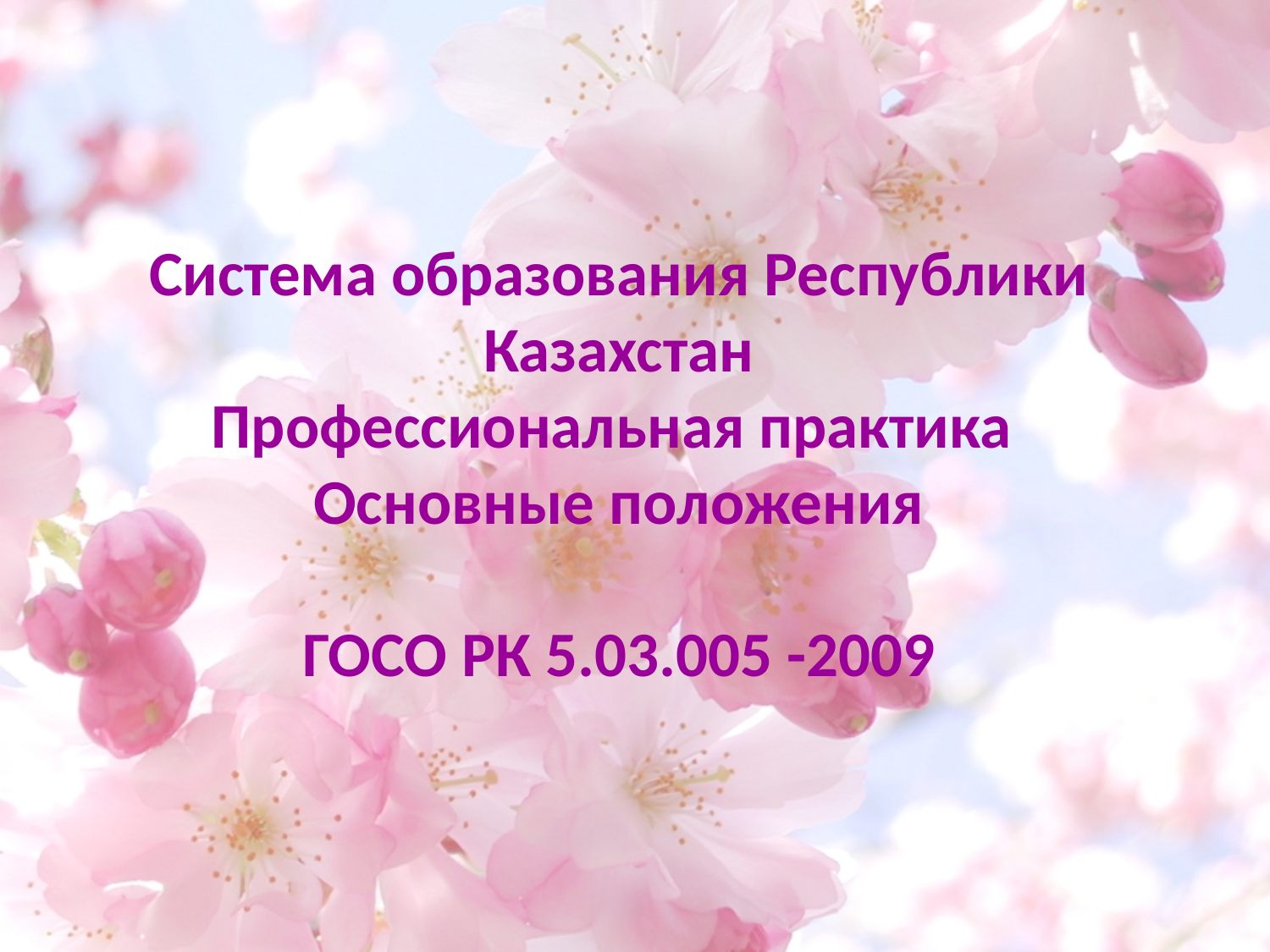

Система образования Республики Казахстан
Профессиональная практика
Основные положения

ГОСО РК 5.03.005 -2009